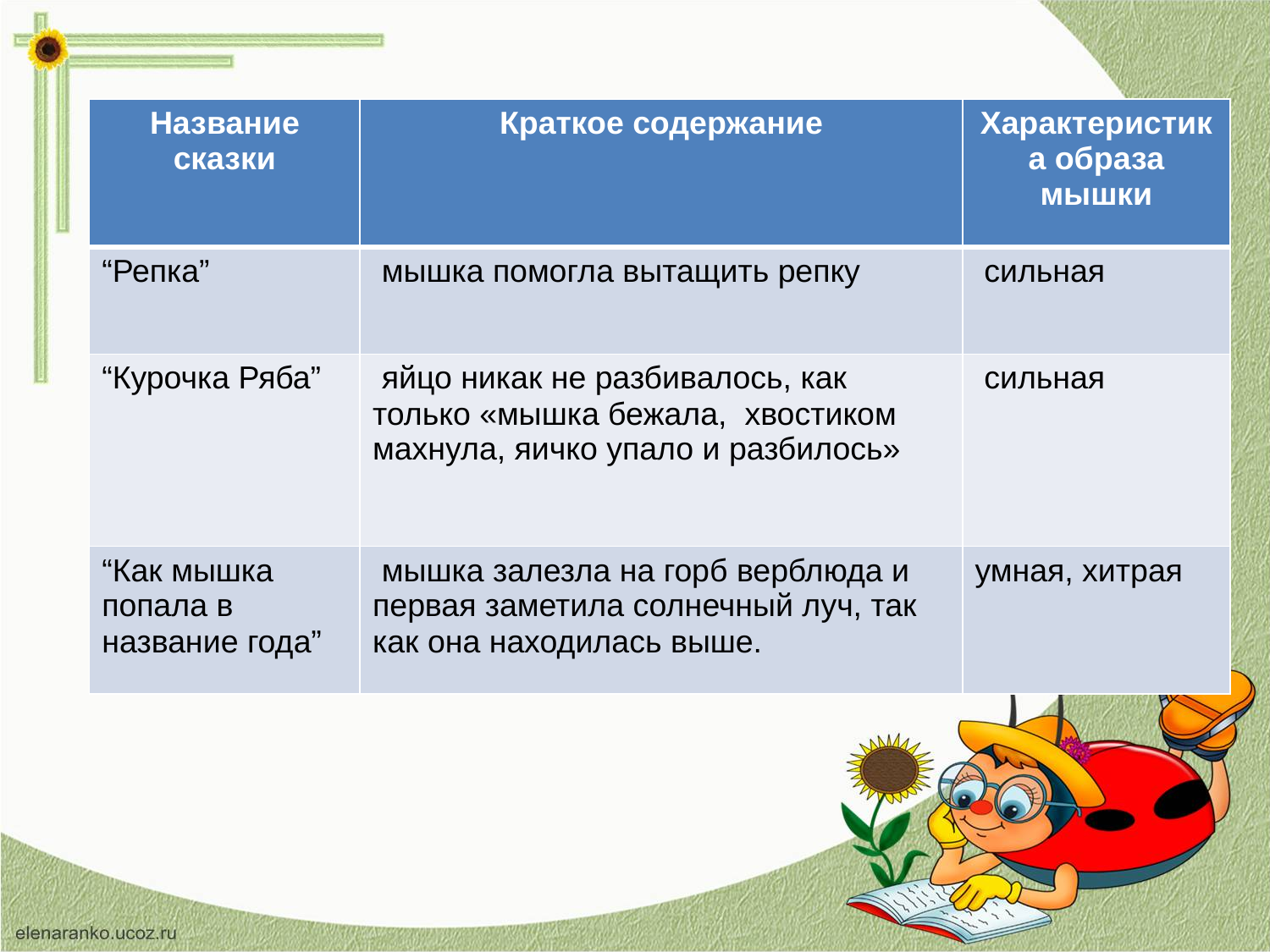

| Название сказки | Краткое содержание | Характеристика образа мышки |
| --- | --- | --- |
| “Репка” | мышка помогла вытащить репку | сильная |
| “Курочка Ряба” | яйцо никак не разбивалось, как только «мышка бежала, хвостиком махнула, яичко упало и разбилось» | сильная |
| “Как мышка попала в название года” | мышка залезла на горб верблюда и первая заметила солнечный луч, так как она находилась выше. | умная, хитрая |